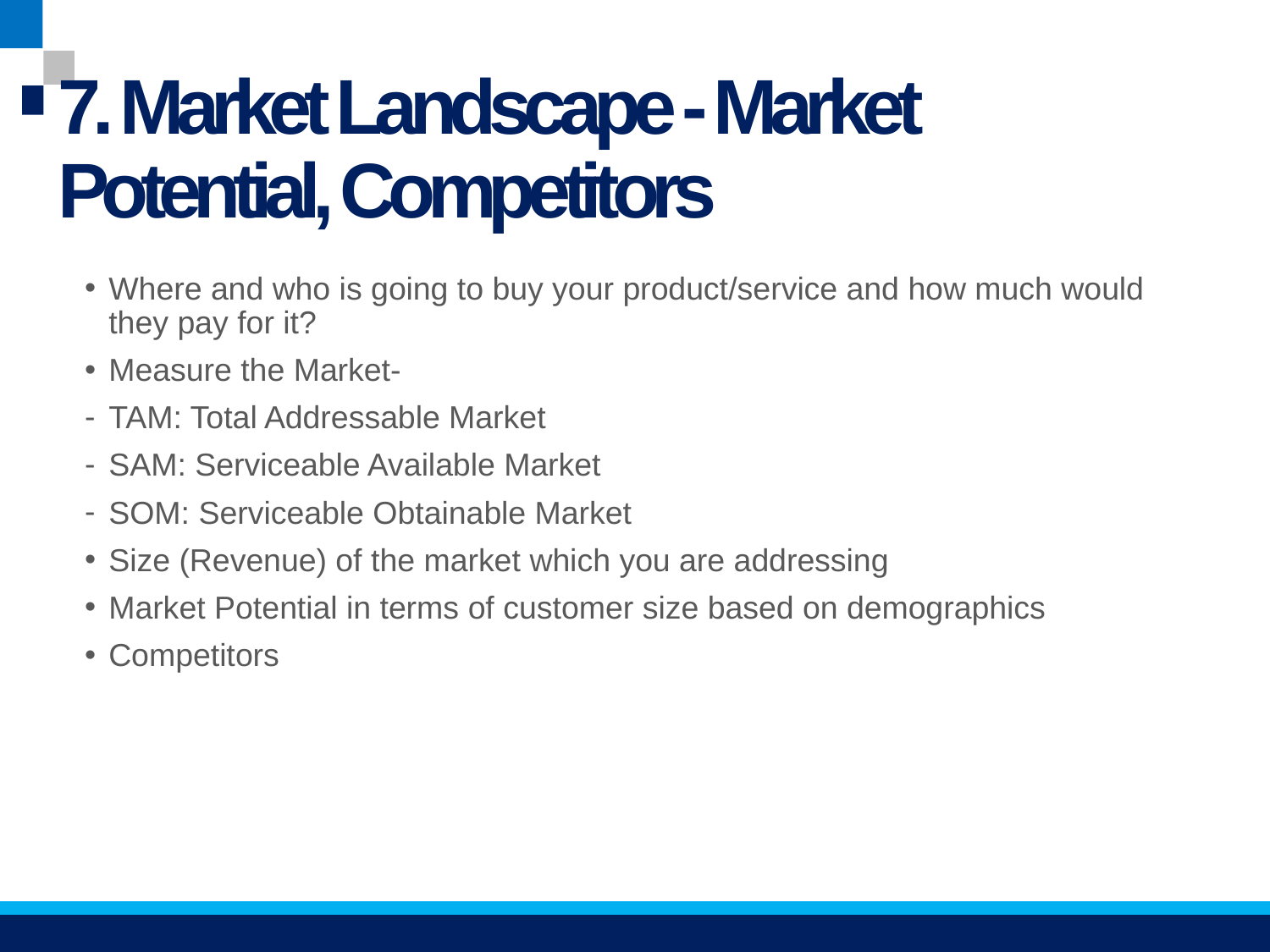

# 7. Market Landscape - Market Potential, Competitors
Where and who is going to buy your product/service and how much would they pay for it?
Measure the Market-
TAM: Total Addressable Market
SAM: Serviceable Available Market
SOM: Serviceable Obtainable Market
Size (Revenue) of the market which you are addressing
Market Potential in terms of customer size based on demographics
Competitors